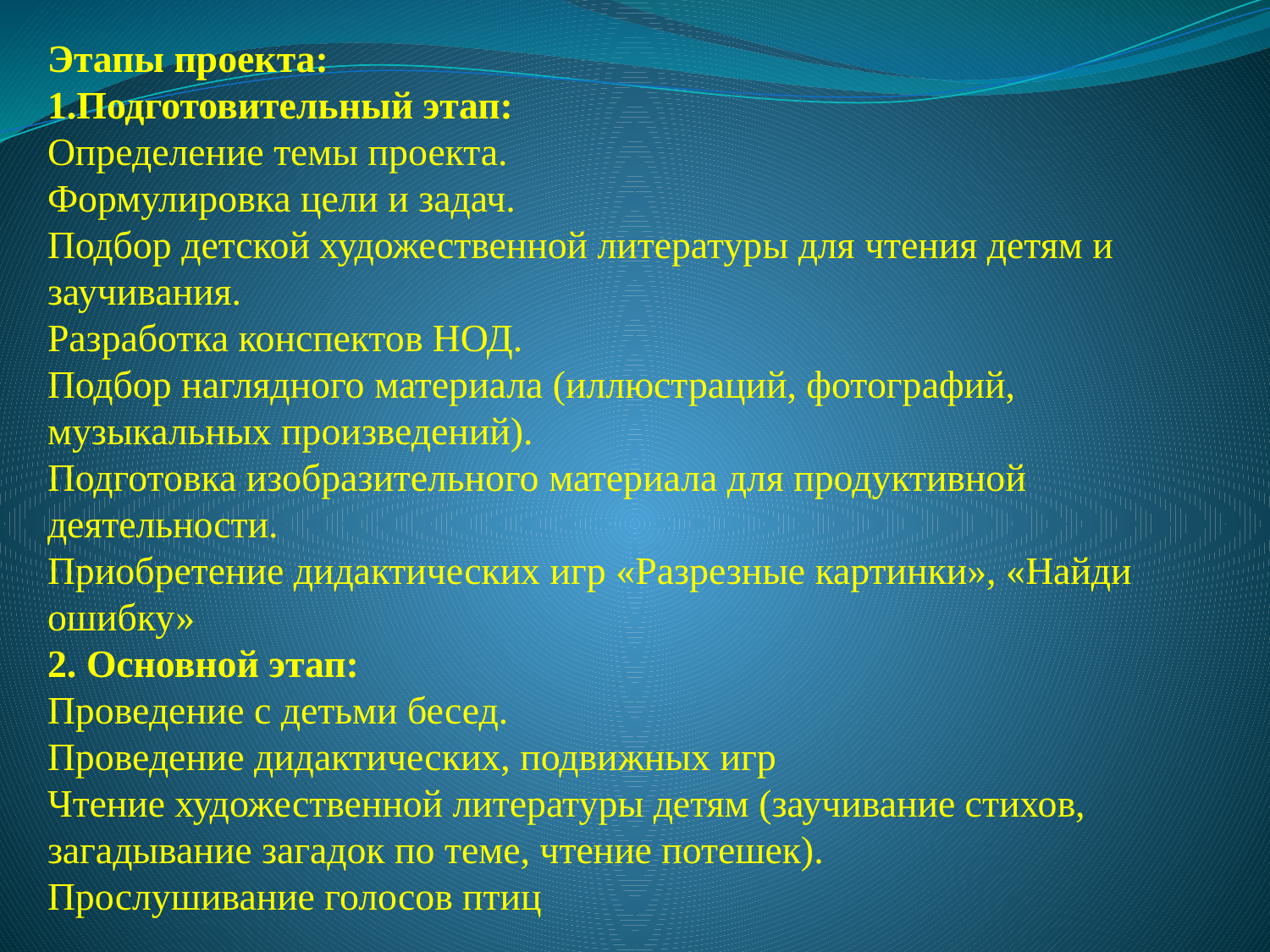

Этапы проекта:
1.Подготовительный этап:
Определение темы проекта.
Формулировка цели и задач.
Подбор детской художественной литературы для чтения детям и заучивания.
Разработка конспектов НОД.
Подбор наглядного материала (иллюстраций, фотографий, музыкальных произведений).
Подготовка изобразительного материала для продуктивной деятельности.
Приобретение дидактических игр «Разрезные картинки», «Найди ошибку»
2. Основной этап:
Проведение с детьми бесед.
Проведение дидактических, подвижных игр
Чтение художественной литературы детям (заучивание стихов, загадывание загадок по теме, чтение потешек).
Прослушивание голосов птиц